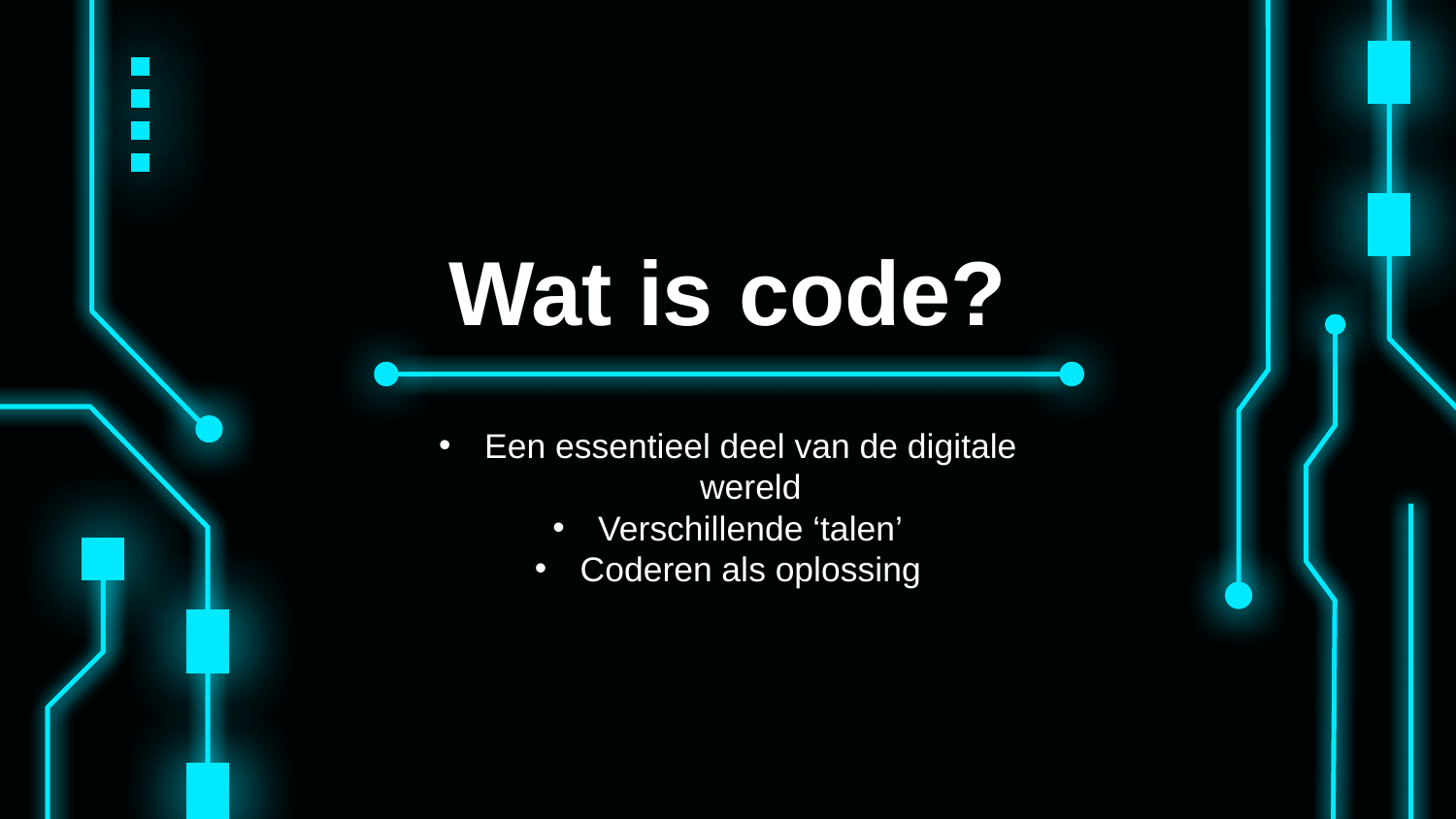

# Wat is code?

Een essentieel deel van de digitale wereld
Verschillende ‘talen’
Coderen als oplossing